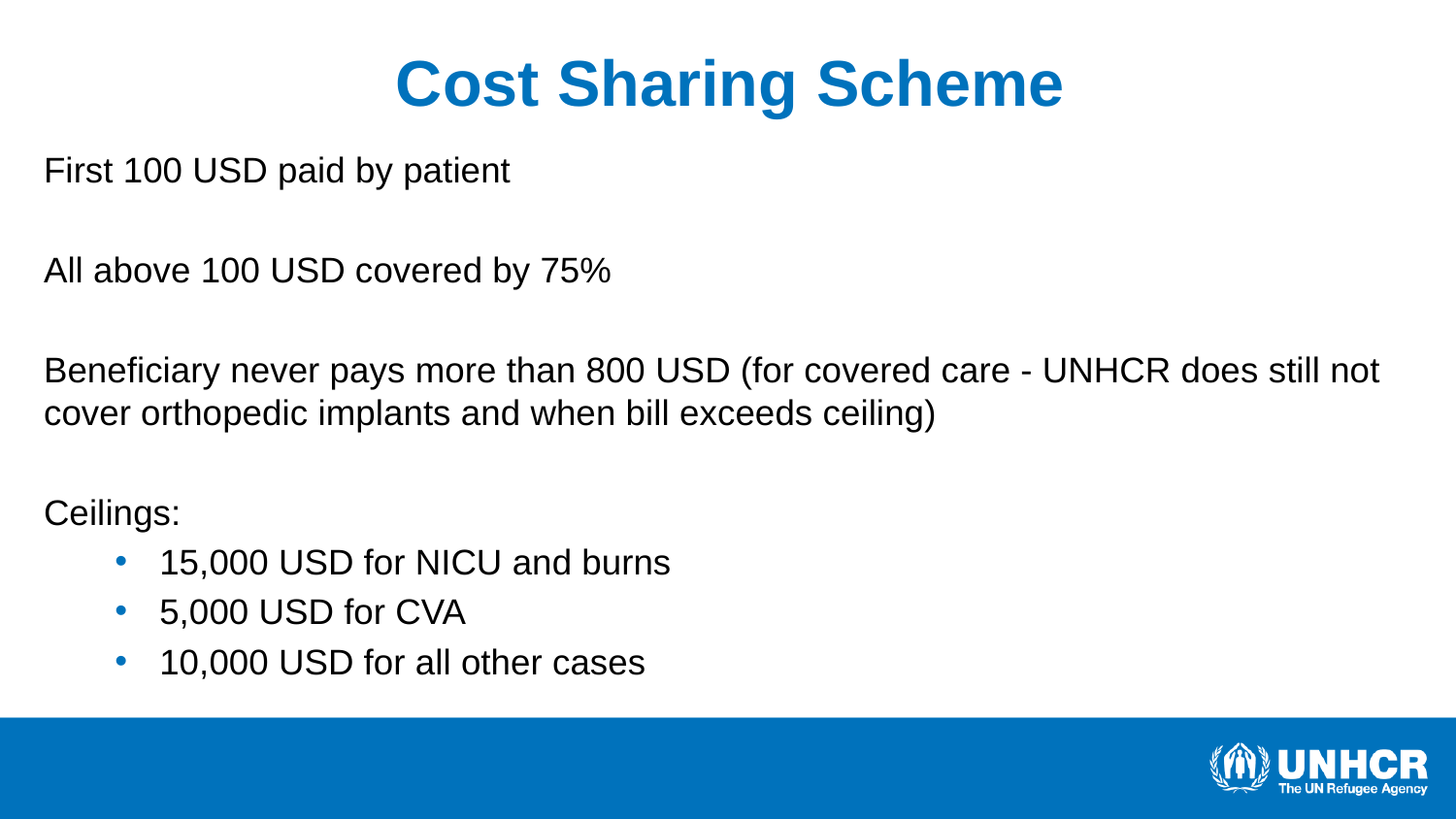

# Cost Sharing Scheme
First 100 USD paid by patient

All above 100 USD covered by 75%

Beneficiary never pays more than 800 USD (for covered care - UNHCR does still not cover orthopedic implants and when bill exceeds ceiling)

Ceilings:
15,000 USD for NICU and burns
5,000 USD for CVA
10,000 USD for all other cases